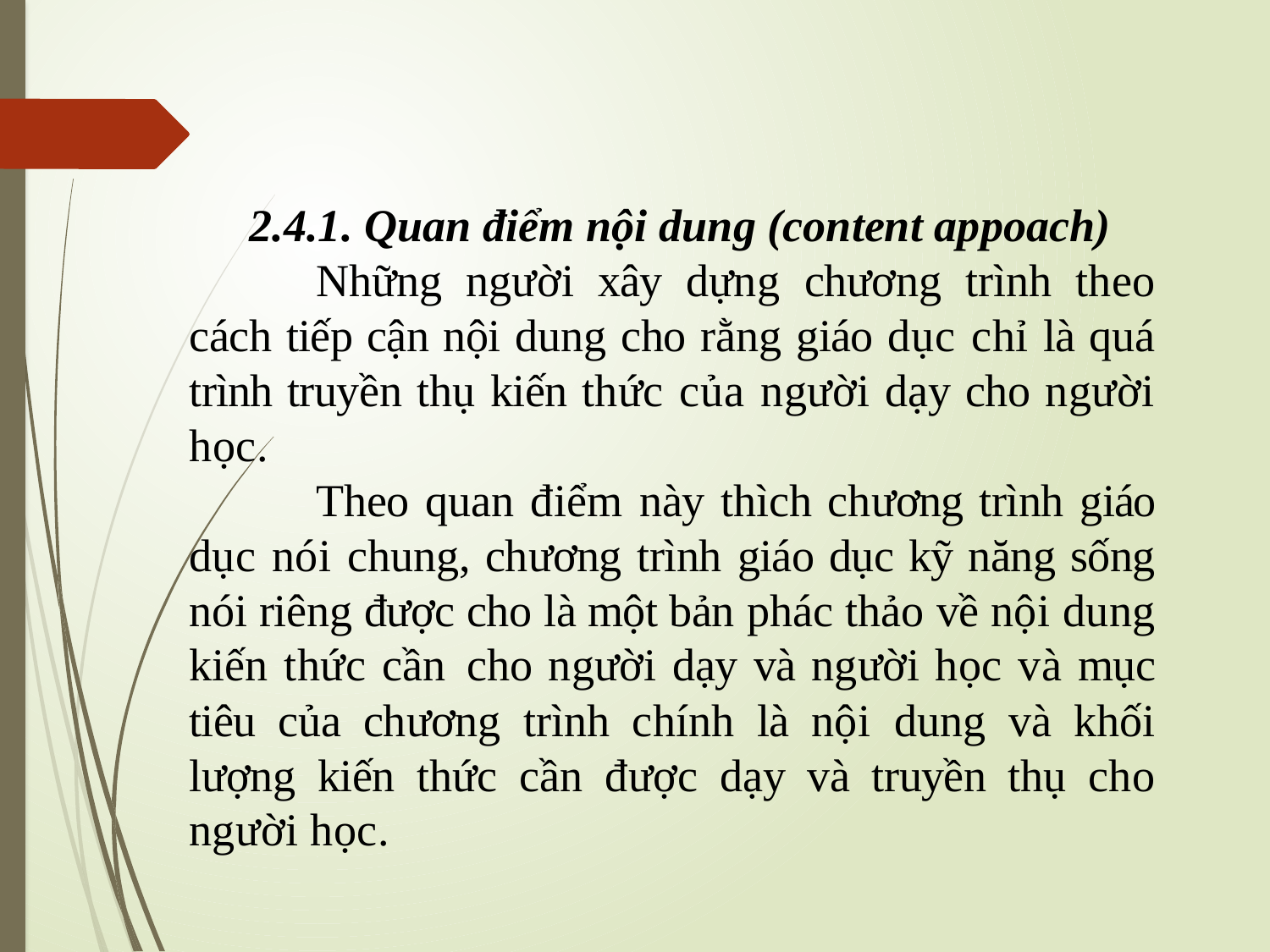

2.4.1. Quan điểm nội dung (content appoach)
	Những người xây dựng chương trình theo cách tiếp cận nội dung cho rằng giáo dục chỉ là quá trình truyền thụ kiến thức của người dạy cho người học.
	Theo quan điểm này thìch chương trình giáo dục nói chung, chương trình giáo dục kỹ năng sống nói riêng được cho là một bản phác thảo về nội dung kiến thức cần cho người dạy và người học và mục tiêu của chương trình chính là nội dung và khối lượng kiến thức cần được dạy và truyền thụ cho người học.